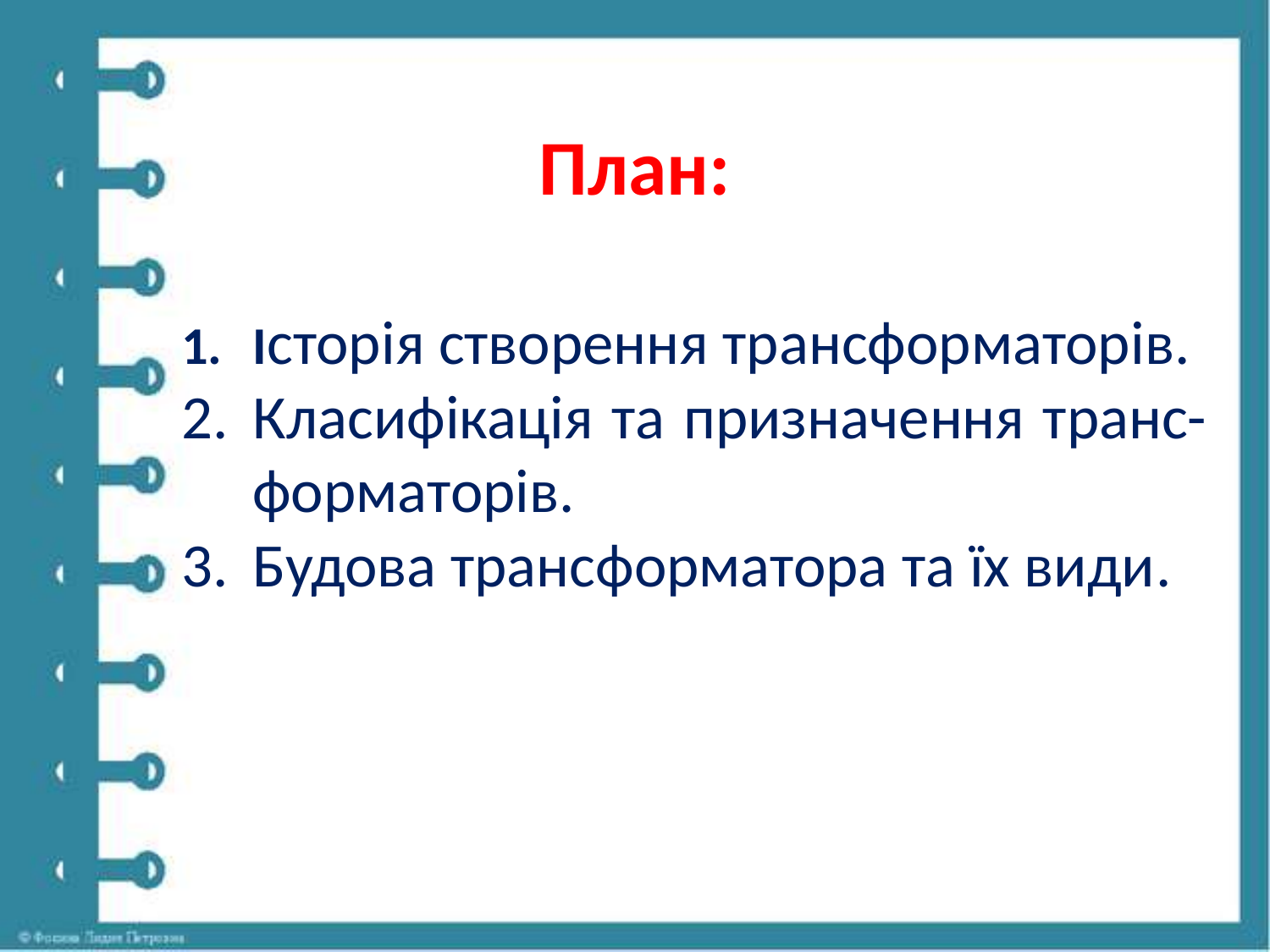

# План:

Історія створення трансформаторів.
Класифікація та призначення транс-форматорів.
Будова трансформатора та їх види.